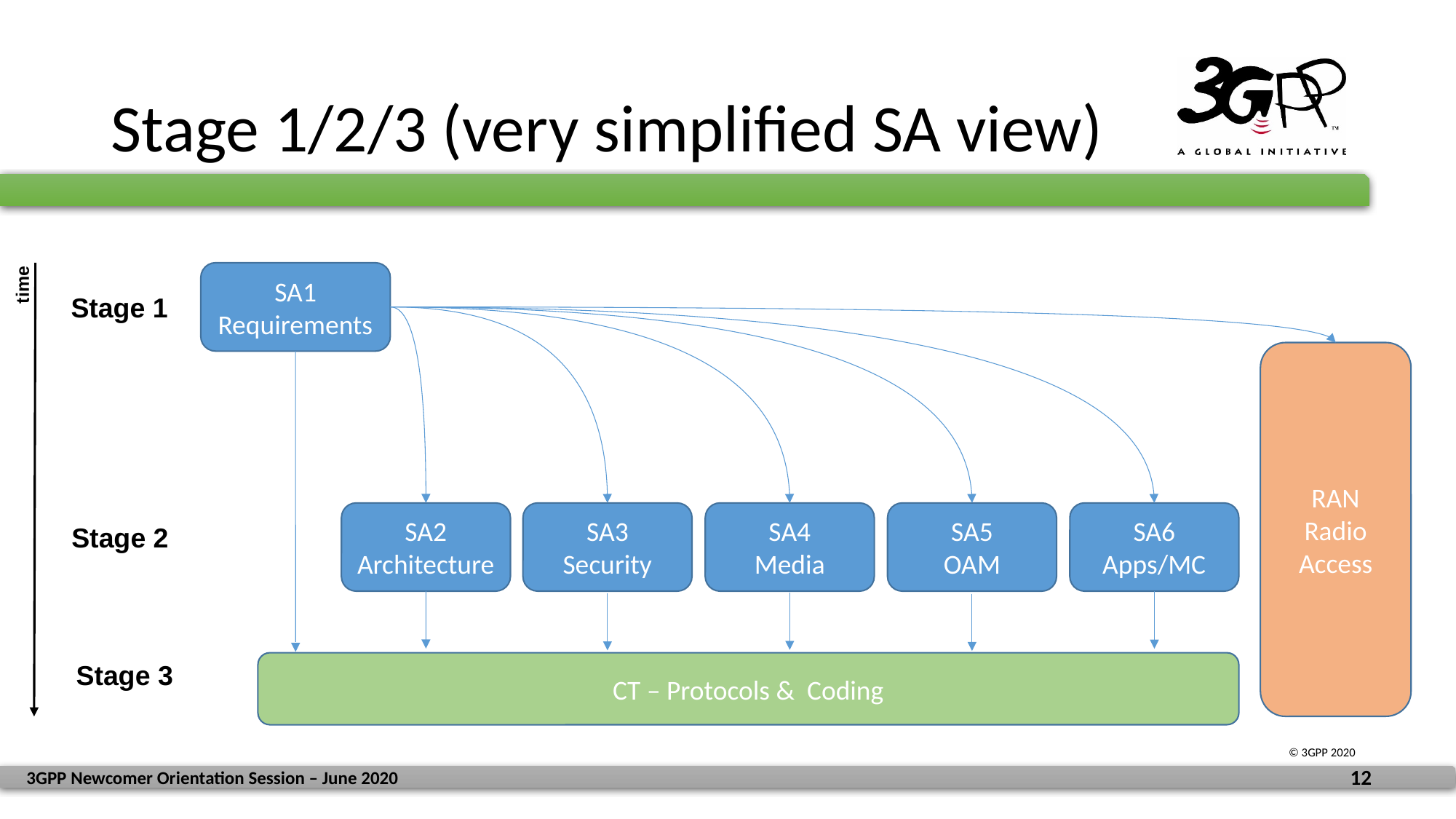

# Stage 1/2/3 (very simplified SA view)
SA1
Requirements
time
Stage 1
RAN
Radio Access
SA2
Architecture
SA3
Security
SA4
Media
SA5
OAM
SA6
Apps/MC
Stage 2
Stage 3
CT – Protocols &  Coding